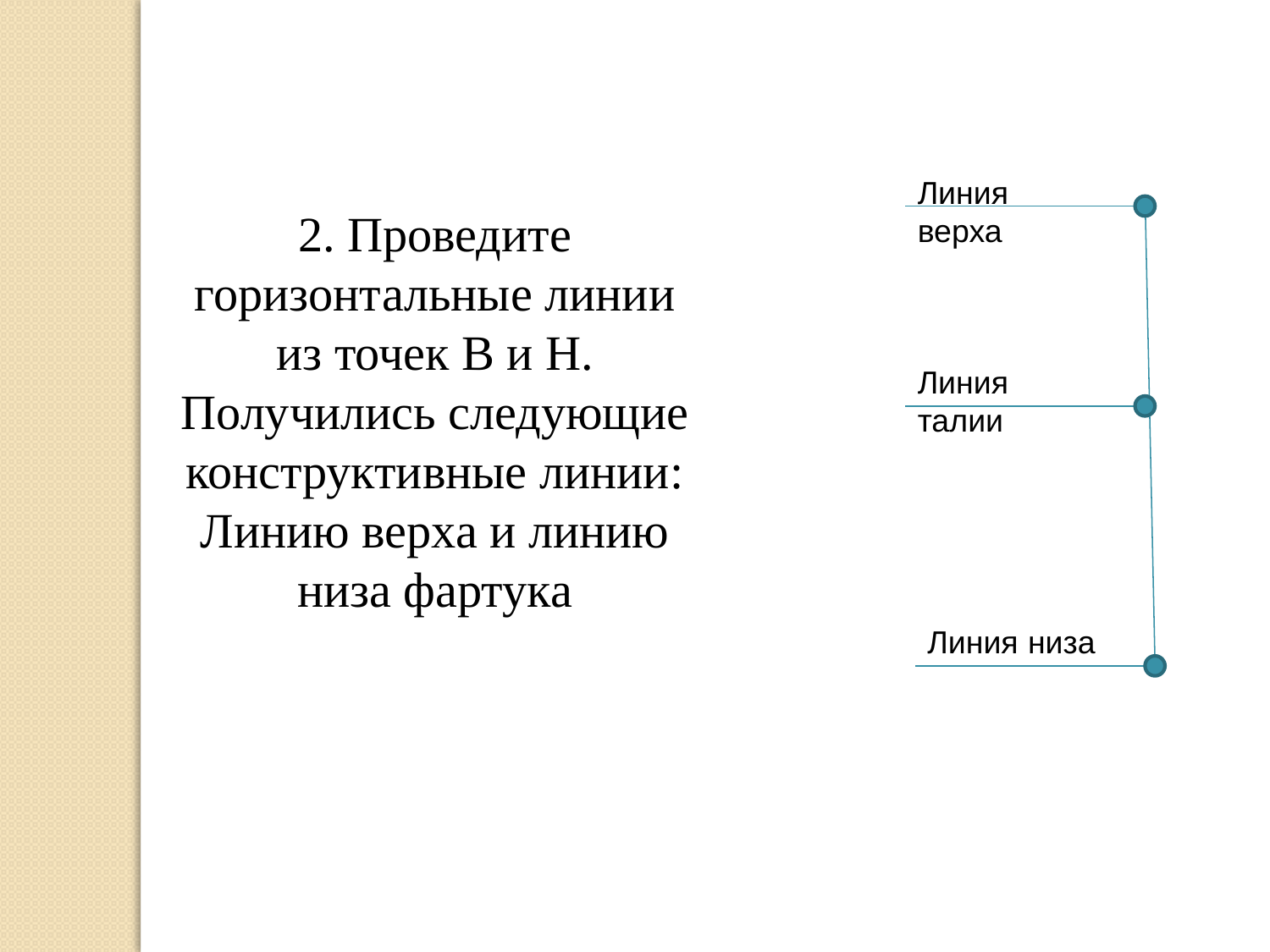

Линия верха
2. Проведите горизонтальные линии из точек В и Н. Получились следующие конструктивные линии: Линию верха и линию низа фартука

Линия талии

Линия низа